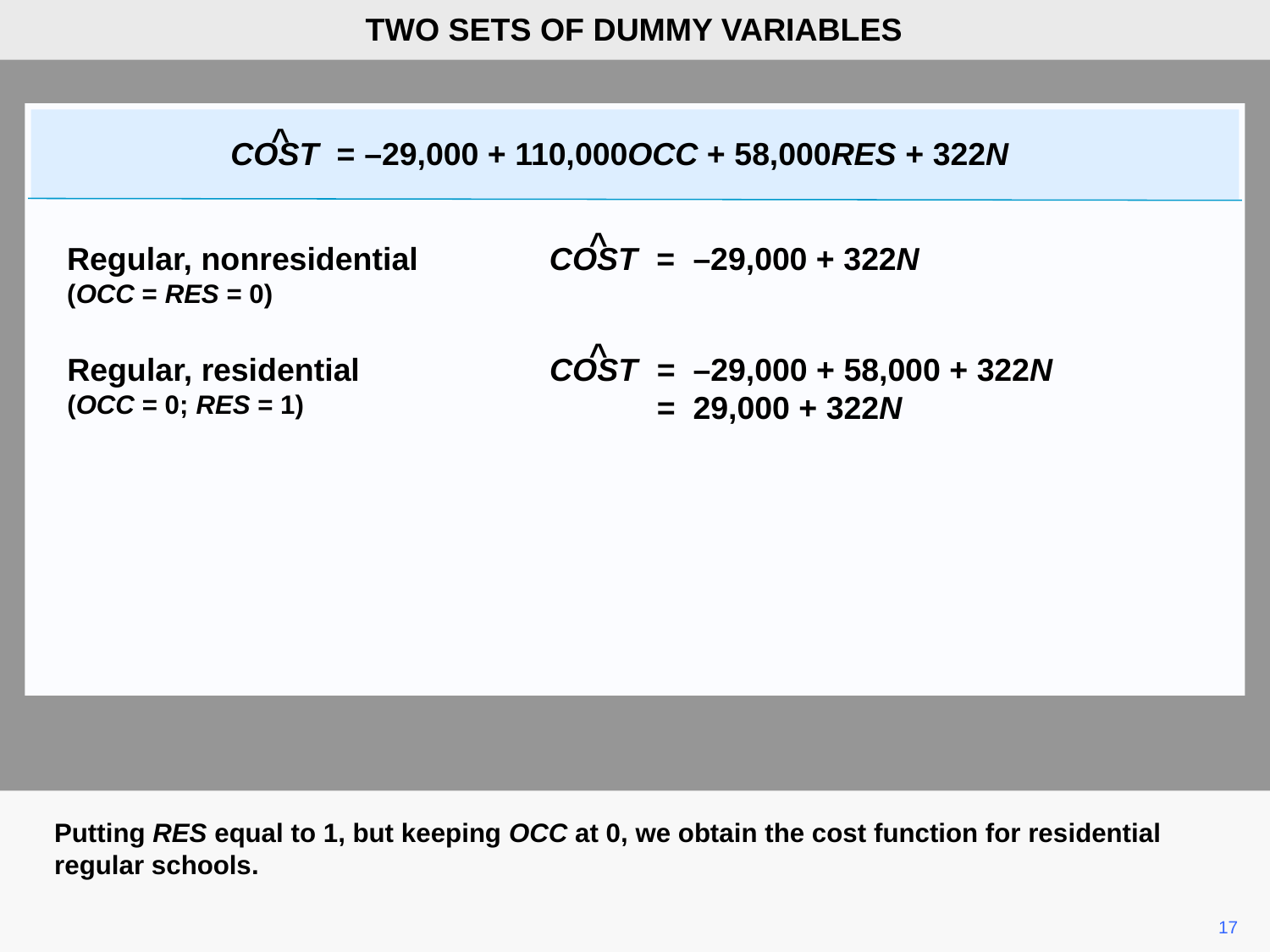

TWO SETS OF DUMMY VARIABLES

^
COST  = –29,000 + 110,000OCC + 58,000RES + 322N

^
COST	=  –29,000 + 322N
Regular, nonresidential
(OCC = RES = 0)
^
Regular, residential
(OCC = 0; RES = 1)
COST	=  –29,000 + 58,000 + 322N
	=  29,000 + 322N

Putting RES equal to 1, but keeping OCC at 0, we obtain the cost function for residential regular schools.
17